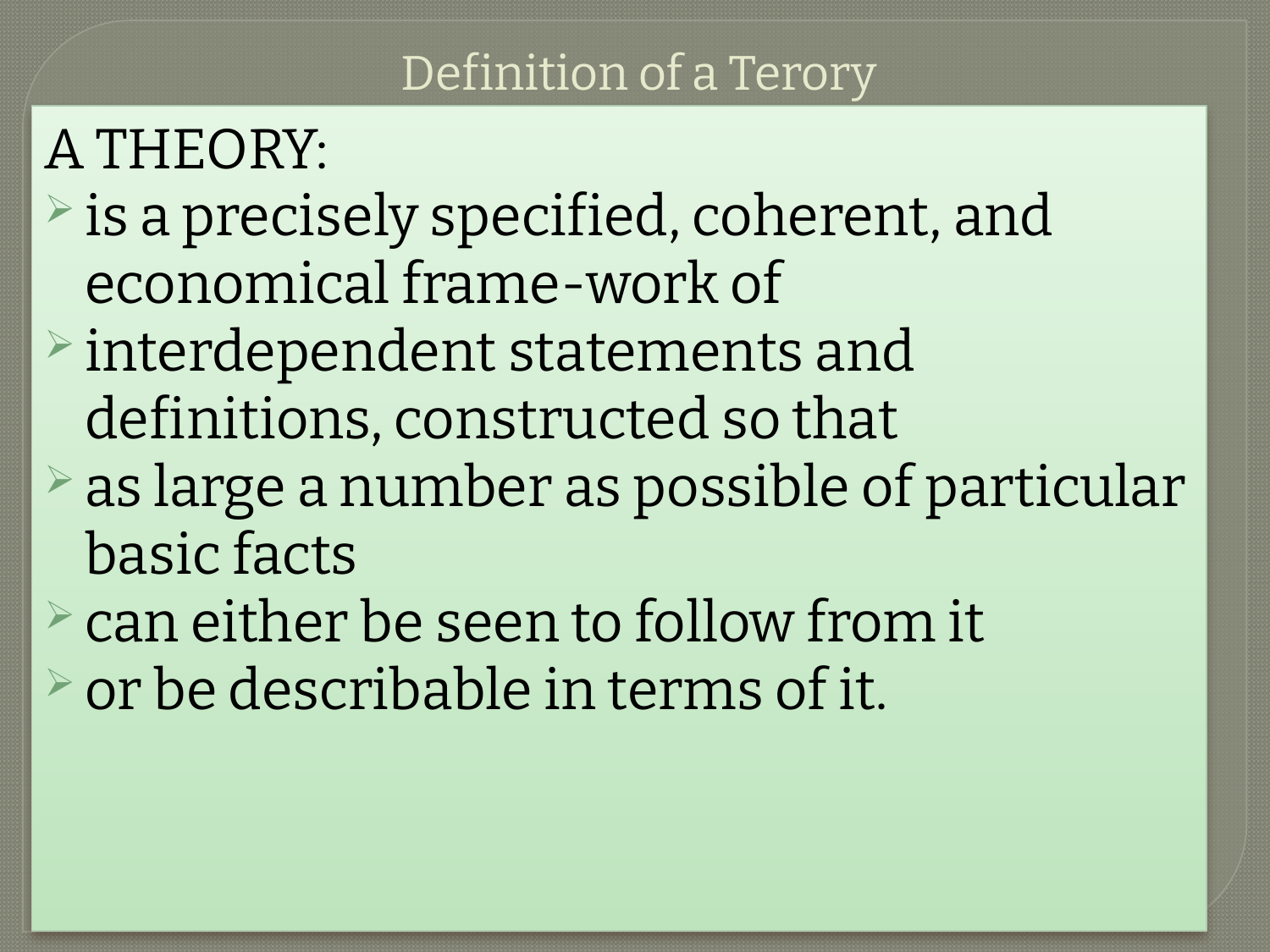

# Definition of a Terory
A THEORY:
is a precisely specified, coherent, and economical frame-work of
interdependent statements and definitions, constructed so that
as large a number as possible of particular basic facts
can either be seen to follow from it
or be describable in terms of it.